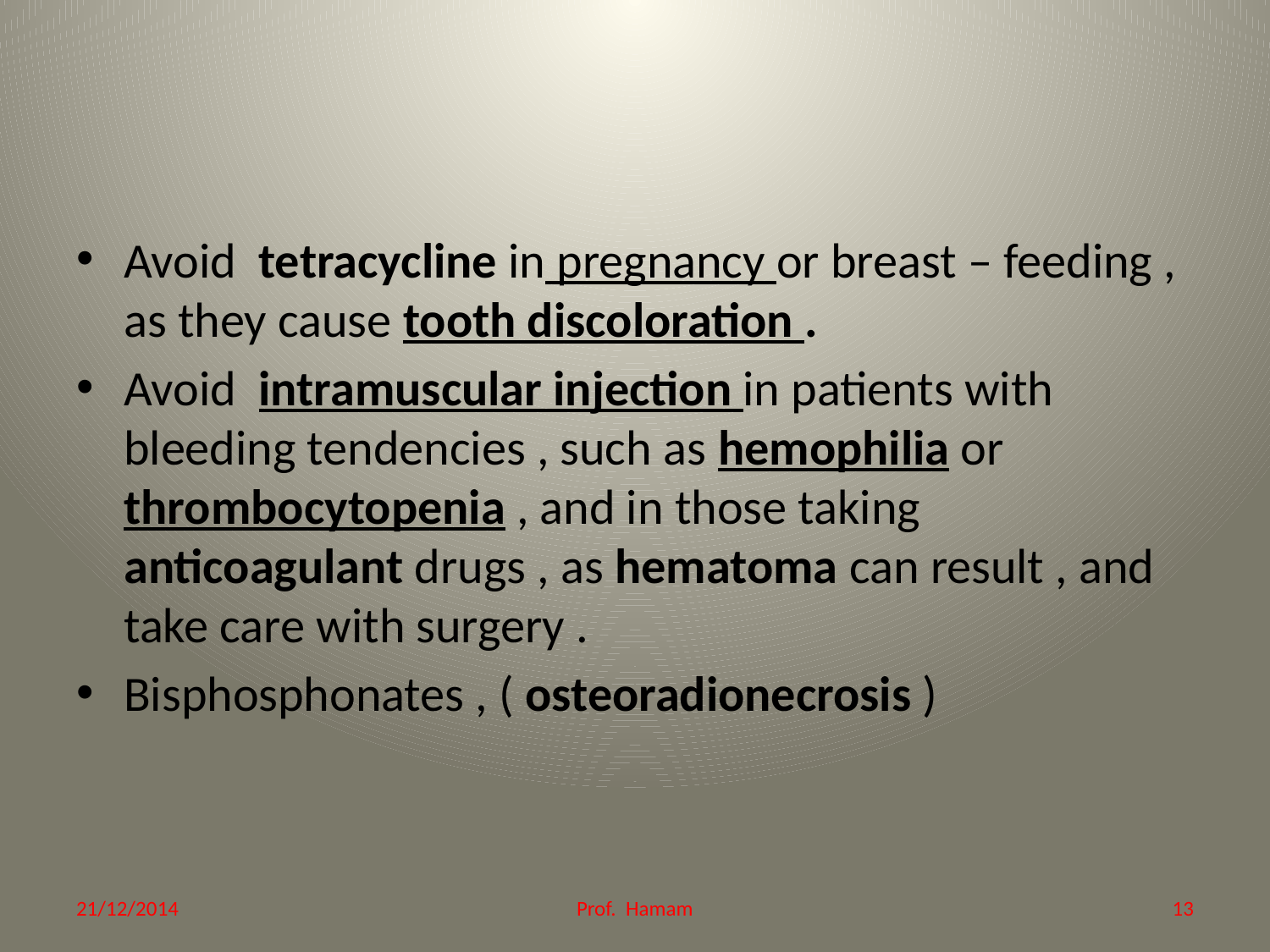

#
Avoid  tetracycline in pregnancy or breast – feeding , as they cause tooth discoloration .
Avoid  intramuscular injection in patients with bleeding tendencies , such as hemophilia or thrombocytopenia , and in those taking anticoagulant drugs , as hematoma can result , and take care with surgery .
Bisphosphonates , ( osteoradionecrosis )

21/12/2014
Prof.  Hamam
13